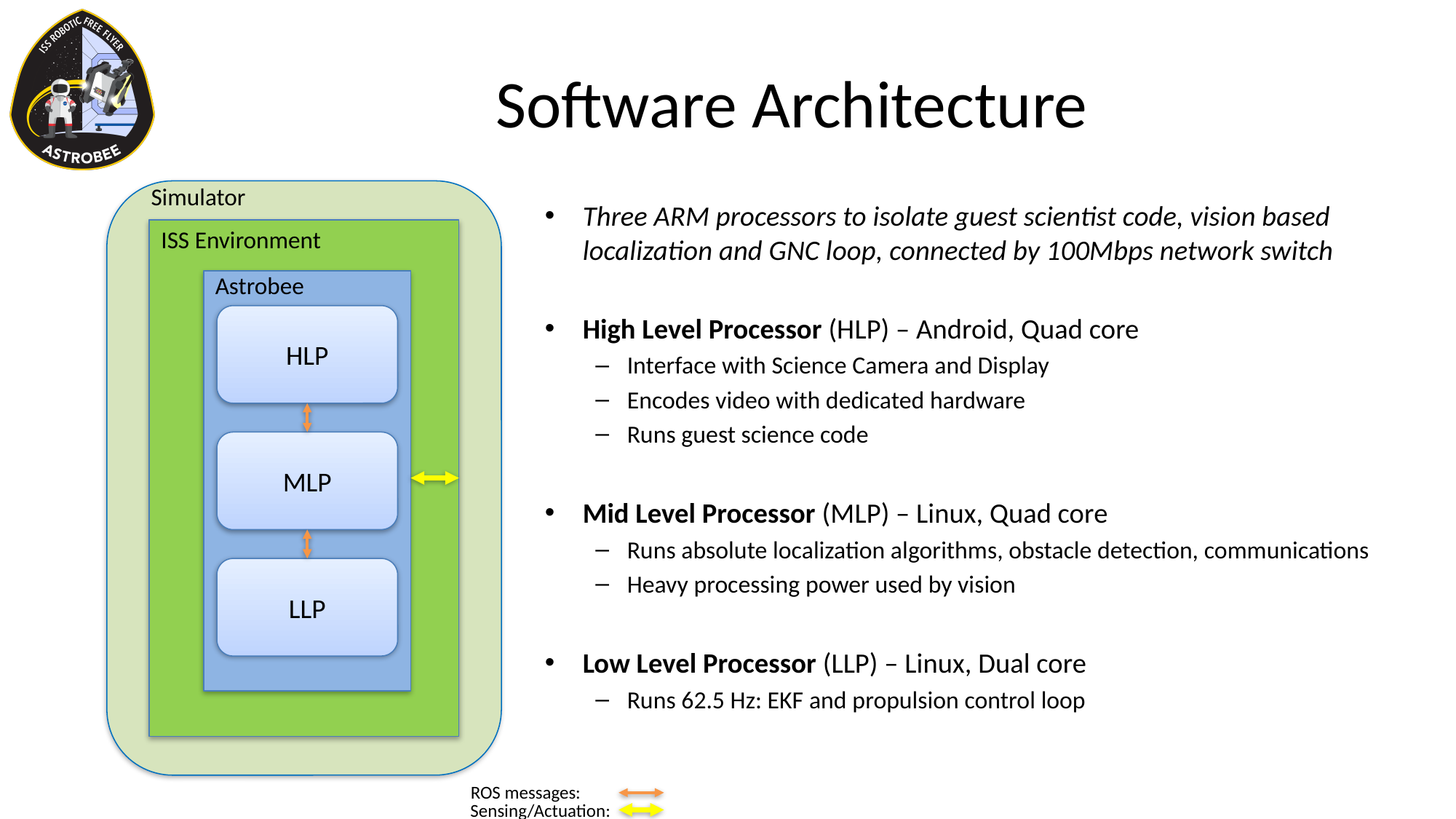

# Software Architecture
Simulator

Three ARM processors to isolate guest scientist code, vision based localization and GNC loop, connected by 100Mbps network switch

High Level Processor (HLP) – Android, Quad core
Interface with Science Camera and Display
Encodes video with dedicated hardware
Runs guest science code

Mid Level Processor (MLP) – Linux, Quad core
Runs absolute localization algorithms, obstacle detection, communications
Heavy processing power used by vision

Low Level Processor (LLP) – Linux, Dual core
Runs 62.5 Hz: EKF and propulsion control loop

ISS Environment

Astrobee

HLP
MLP
LLP
ROS messages:
Sensing/Actuation: